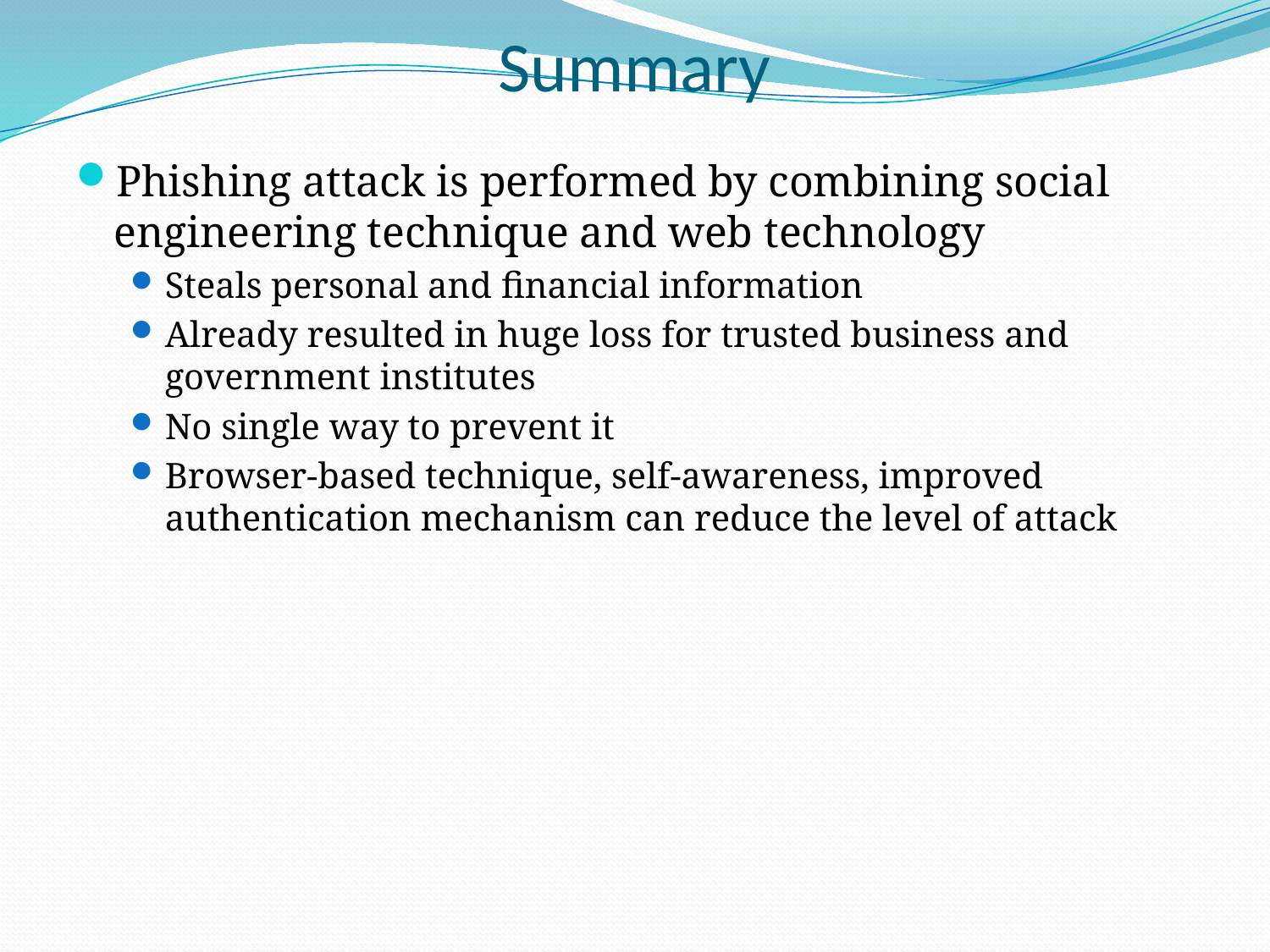

# Summary
Phishing attack is performed by combining social engineering technique and web technology
Steals personal and financial information
Already resulted in huge loss for trusted business and government institutes
No single way to prevent it
Browser-based technique, self-awareness, improved authentication mechanism can reduce the level of attack